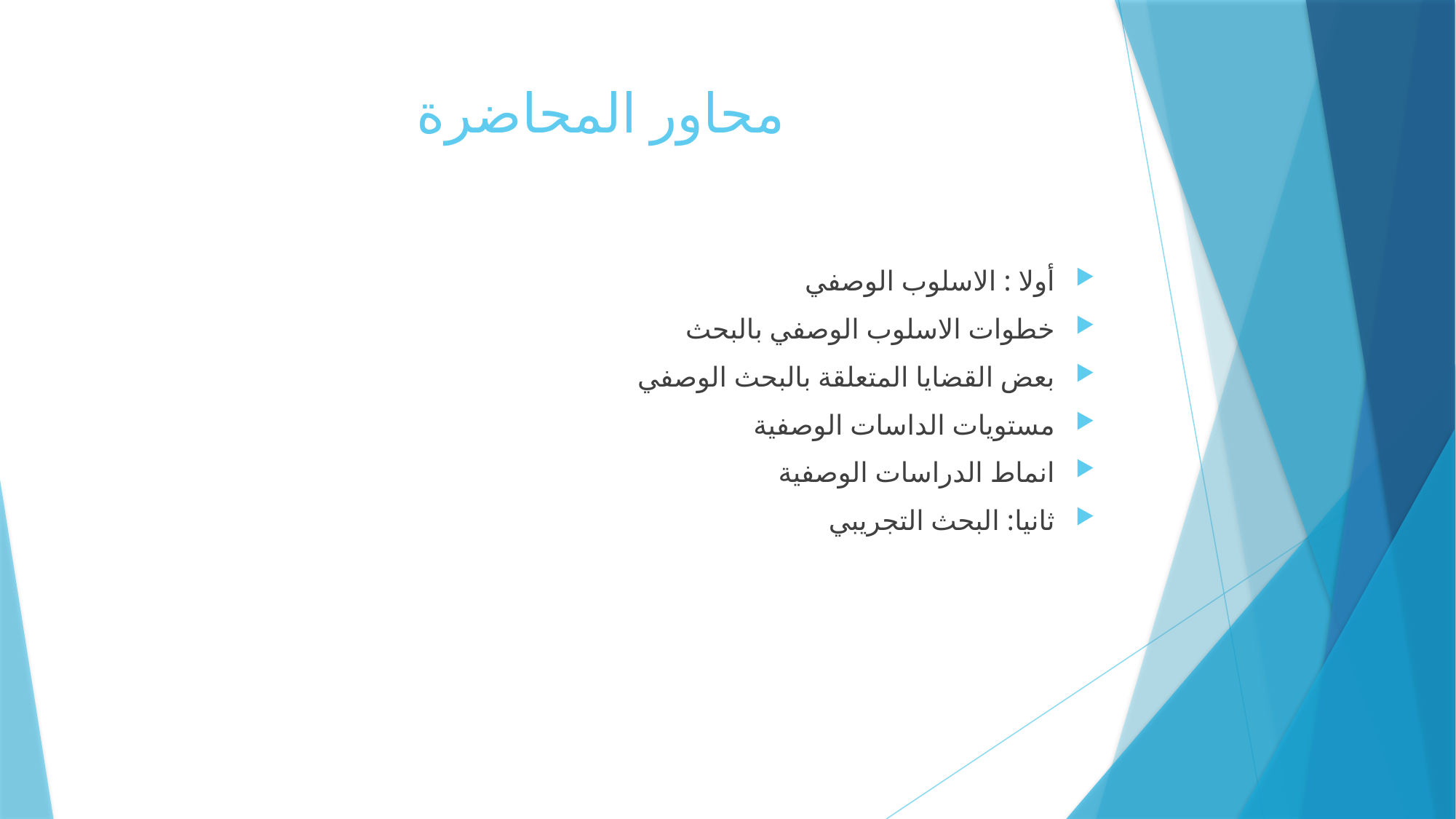

# محاور المحاضرة
أولا : الاسلوب الوصفي
خطوات الاسلوب الوصفي بالبحث
بعض القضايا المتعلقة بالبحث الوصفي
مستويات الداسات الوصفية
انماط الدراسات الوصفية
ثانيا: البحث التجريبي